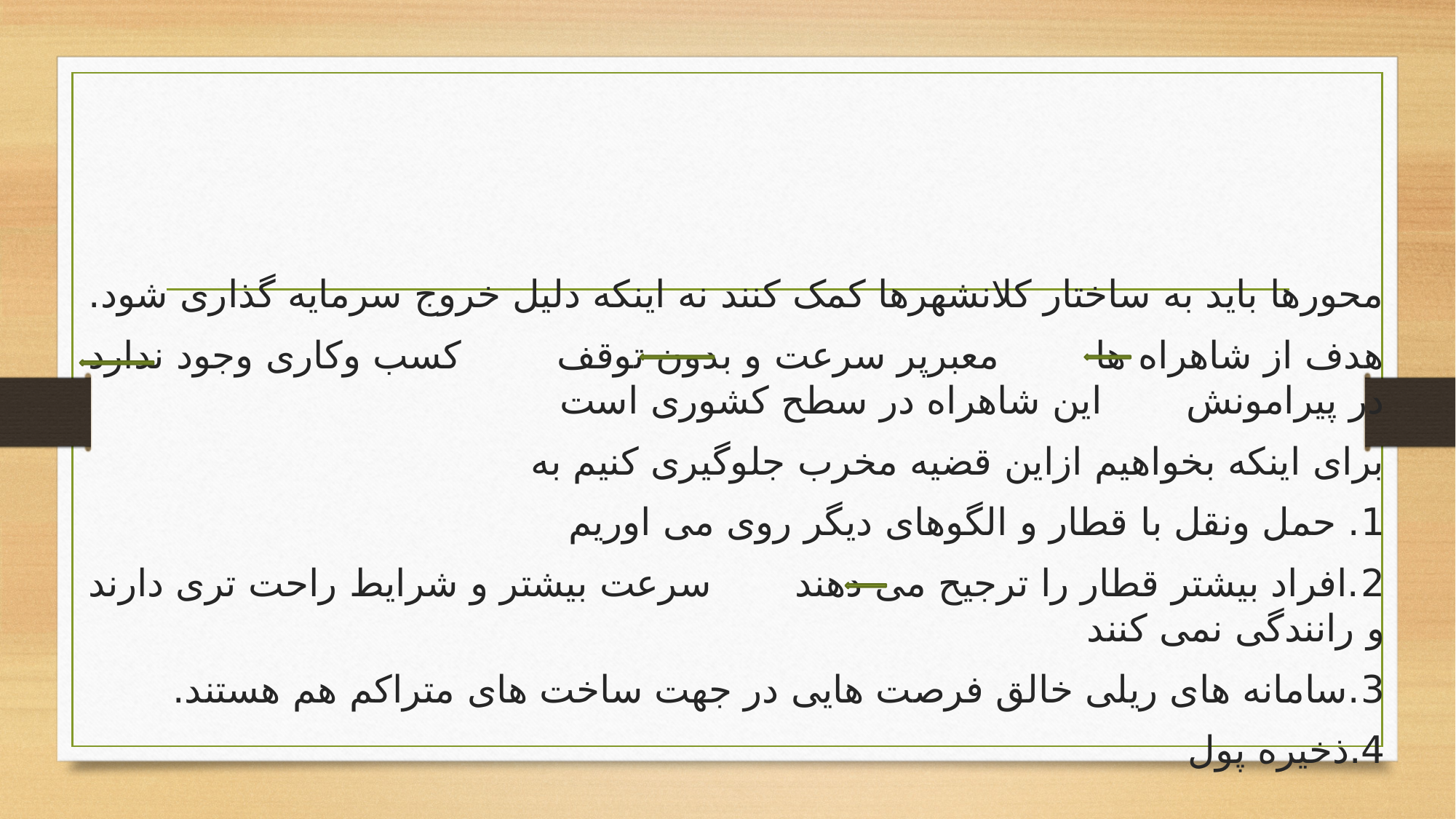

#
محورها باید به ساختار کلانشهرها کمک کنند نه اینکه دلیل خروج سرمایه گذاری شود.
هدف از شاهراه ها        معبرپر سرعت و بدون توقف        کسب وکاری وجود ندارد در پیرامونش       این شاهراه در سطح کشوری است
برای اینکه بخواهیم ازاین قضیه مخرب جلوگیری کنیم به
1. حمل ونقل با قطار و الگوهای دیگر روی می اوریم
2.افراد بیشتر قطار را ترجیح می دهند       سرعت بیشتر و شرایط راحت تری دارند و رانندگی نمی کنند
3.سامانه های ریلی خالق فرصت هایی در جهت ساخت های متراکم هم هستند.
4.ذخیره پول